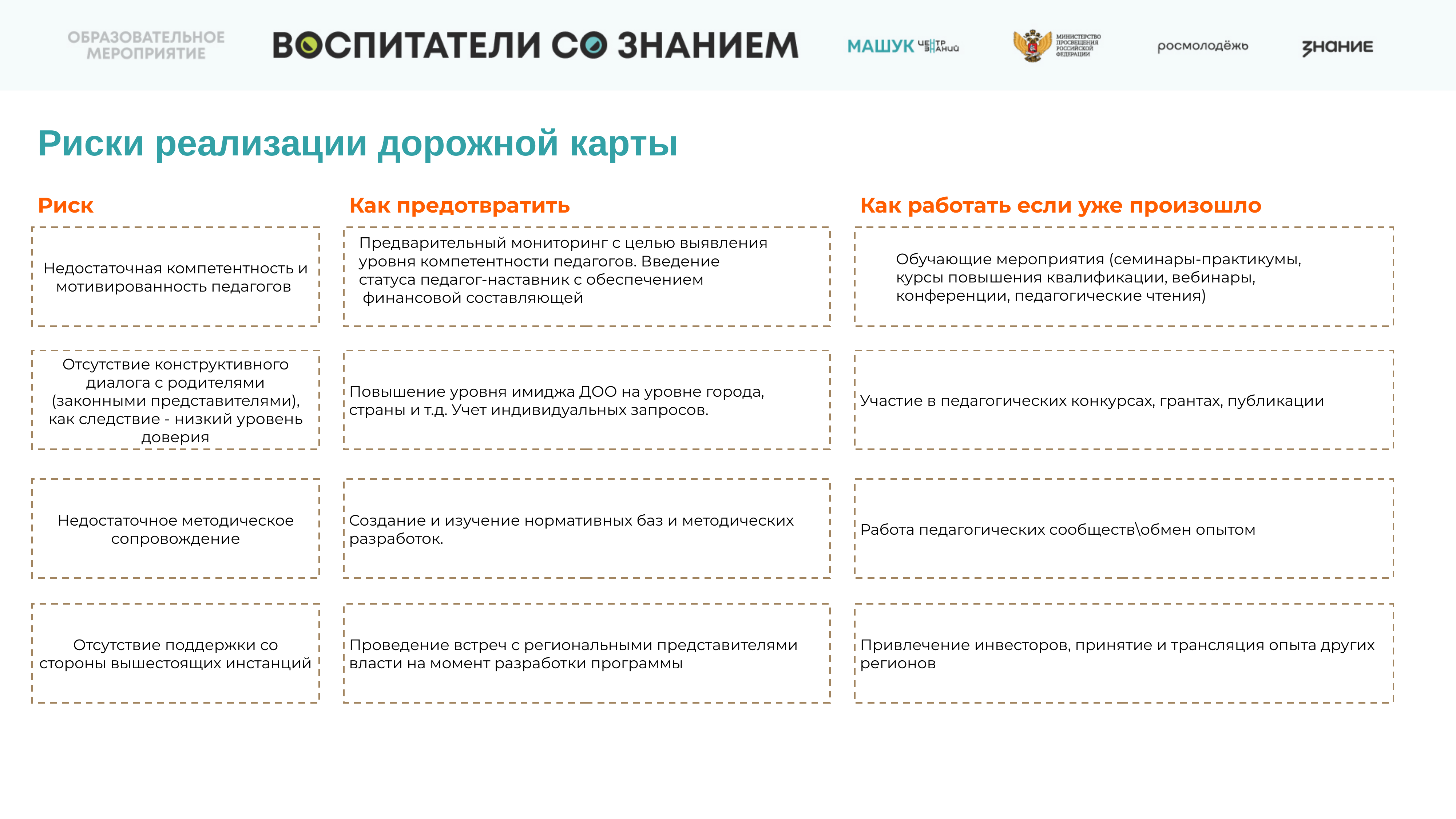

Риски реализации дорожной карты
Риск
Как предотвратить
Как работать если уже произошло
Недостаточная компетентность и мотивированность педагогов

Предварительный мониторинг с целью выявления уровня компетентности педагогов. Введение
статуса педагог-наставник с обеспечением
 финансовой составляющей
Обучающие мероприятия (семинары-практикумы, курсы повышения квалификации, вебинары, конференции, педагогические чтения)
Отсутствие конструктивного диалога с родителями (законными представителями), как следствие - низкий уровень доверия
Повышение уровня имиджа ДОО на уровне города, страны и т.д. Учет индивидуальных запросов.
Участие в педагогических конкурсах, грантах, публикации
Недостаточное методическое сопровождение
Создание и изучение нормативных баз и методических разработок.
Работа педагогических сообществ\обмен опытом
Отсутствие поддержки со стороны вышестоящих инстанций
Проведение встреч с региональными представителями власти на момент разработки программы
Привлечение инвесторов, принятие и трансляция опыта других регионов